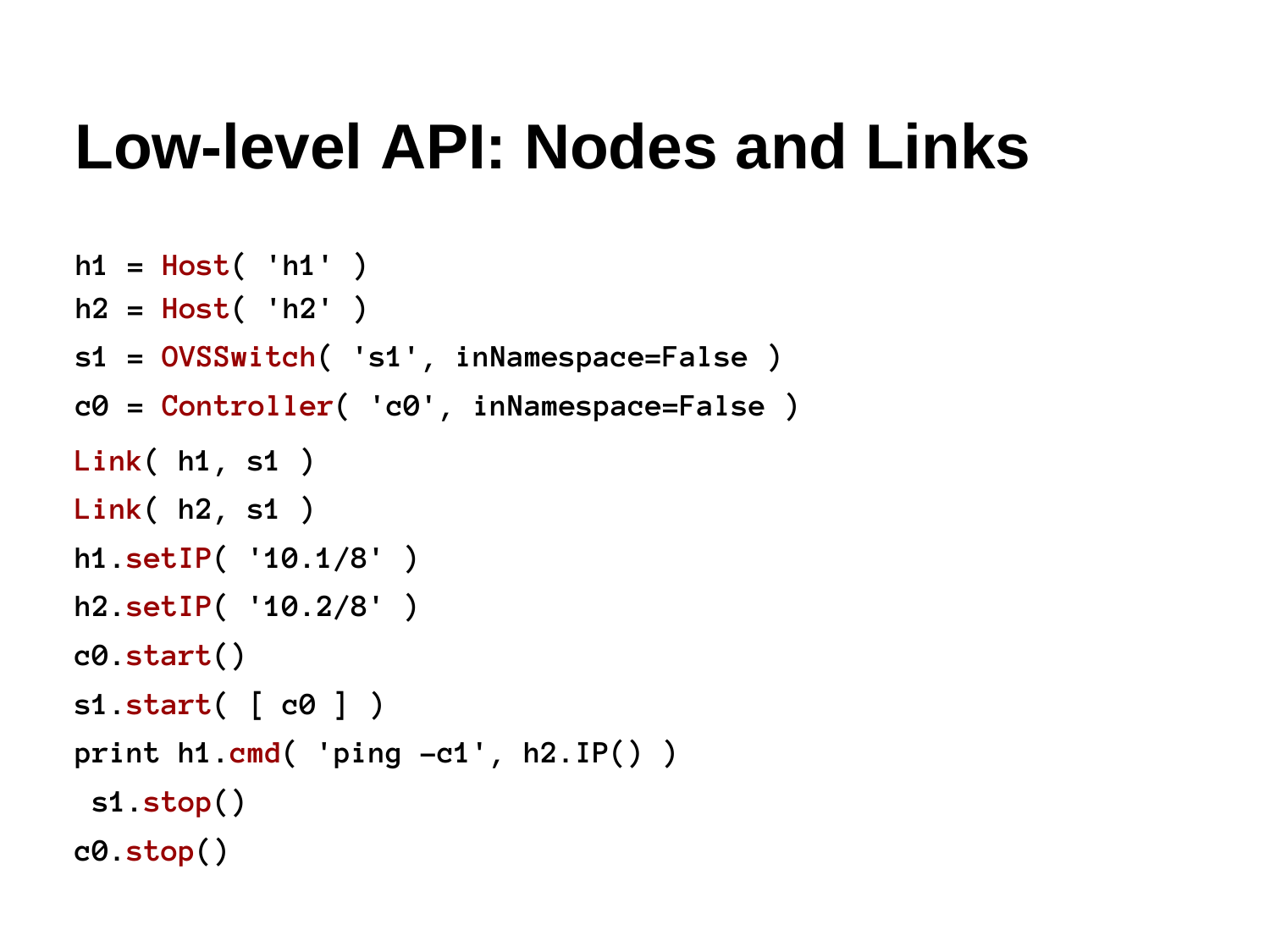

# Low-level API: Nodes and Links
| h1 | = | Host( 'h1' ) |
| --- | --- | --- |
| h2 | = | Host( 'h2' ) |
| s1 | = | OVSSwitch( 's1', inNamespace=False ) |
| c0 | = | Controller( 'c0', inNamespace=False ) |
Link( h1, s1 )  Link( h2, s1 )  h1.setIP( '10.1/8' )
h2.setIP( '10.2/8' )
c0.start()  s1.start( [ c0 ] )
print h1.cmd( 'ping -c1', h2.IP() )  s1.stop()
c0.stop()